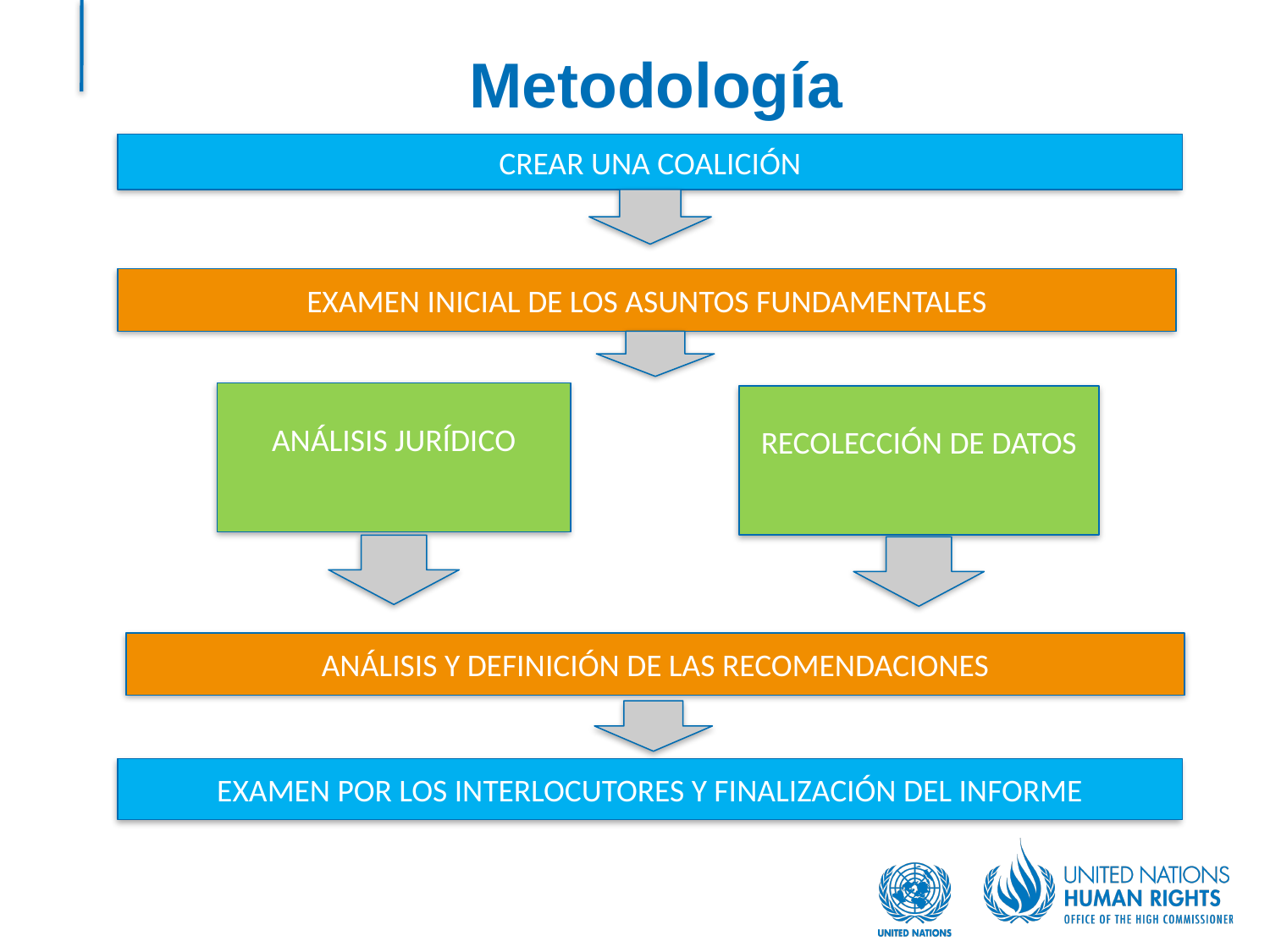

# Metodología
CREAR UNA COALICIÓN

EXAMEN INICIAL DE LOS ASUNTOS FUNDAMENTALES

ANÁLISIS JURÍDICO

RECOLECCIÓN DE DATOS

ANÁLISIS Y DEFINICIÓN DE LAS RECOMENDACIONES

EXAMEN POR LOS INTERLOCUTORES Y FINALIZACIÓN DEL INFORME